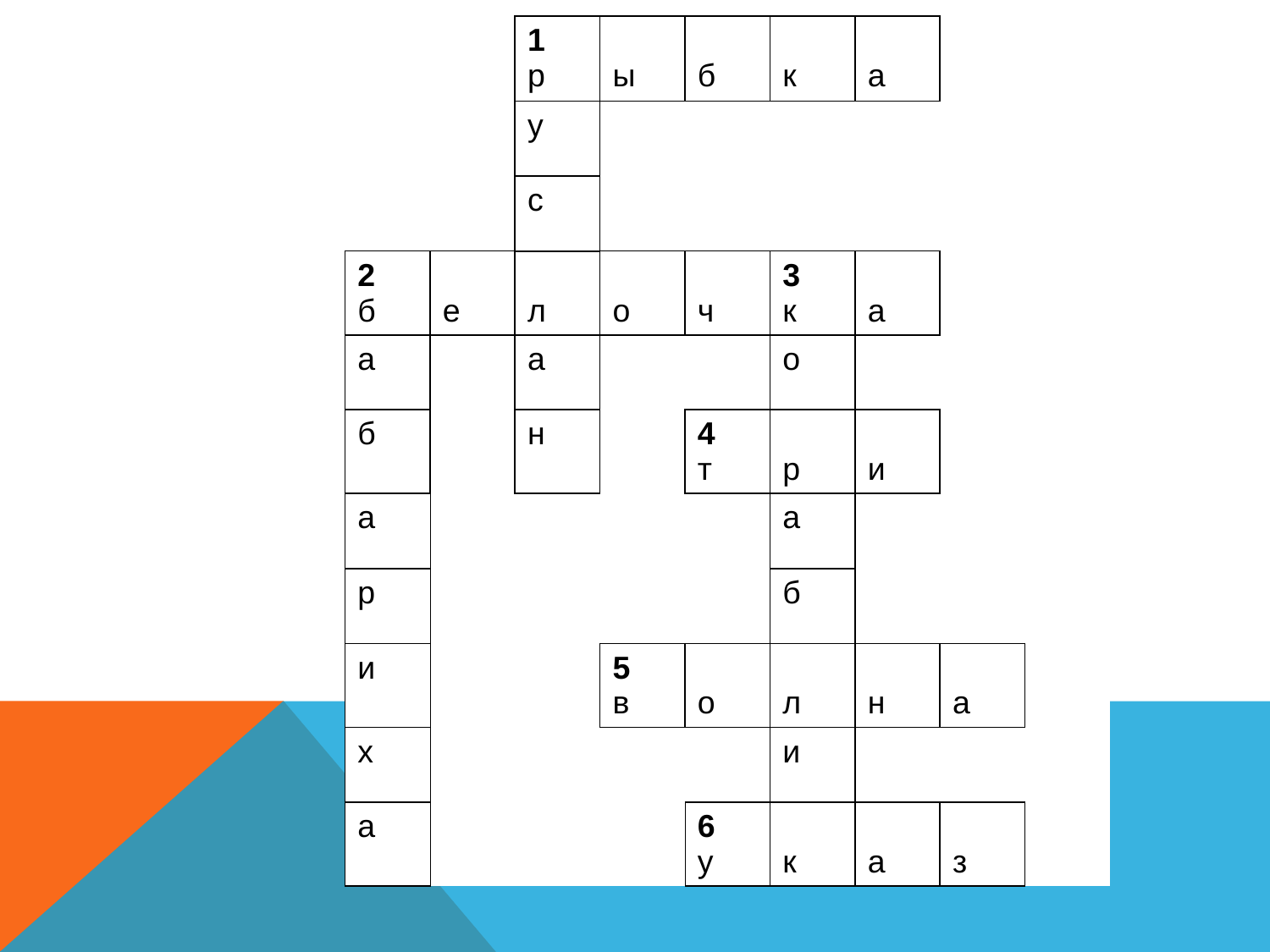

|  |  | 1 р | ы | б | к | а |  |  |
| --- | --- | --- | --- | --- | --- | --- | --- | --- |
|  |  | у |  |  |  |  |  |  |
|  |  | с |  |  |  |  |  |  |
| 2 б | е | л | о | ч | 3 к | а |  |  |
| а |  | а |  |  | о |  |  |  |
| б |  | н |  | 4 т | р | и |  |  |
| а |  |  |  |  | а |  |  |  |
| р |  |  |  |  | б |  |  |  |
| и |  |  | 5 в | о | л | н | а |  |
| х |  |  |  |  | и |  |  |  |
| а |  |  |  | 6 у | к | а | з |  |